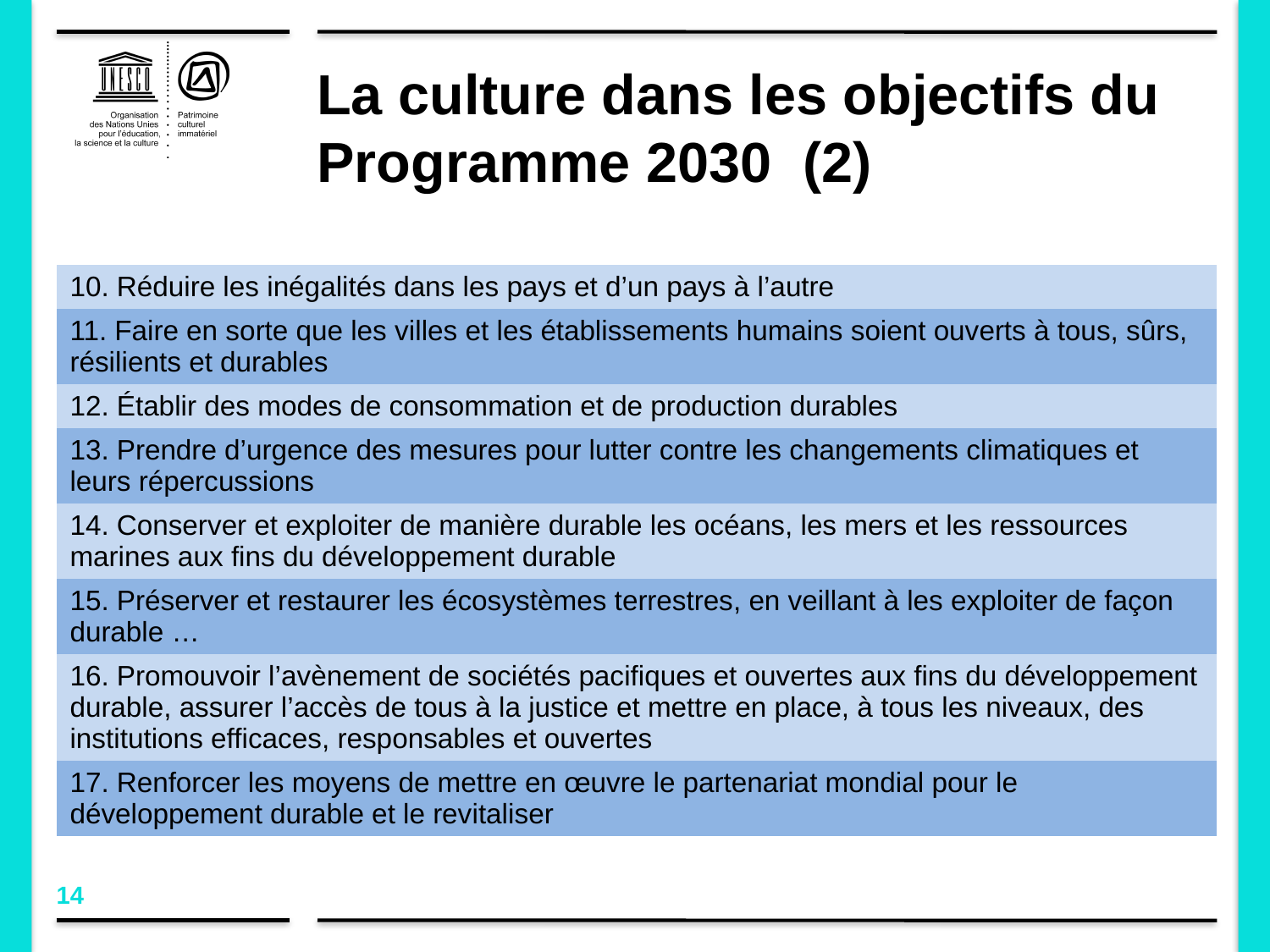

# La culture dans les objectifs du Programme 2030  (2)
| 10. Réduire les inégalités dans les pays et d’un pays à l’autre |
| --- |
| 11. Faire en sorte que les villes et les établissements humains soient ouverts à tous, sûrs, résilients et durables |
| 12. Établir des modes de consommation et de production durables |
| 13. Prendre d’urgence des mesures pour lutter contre les changements climatiques et leurs répercussions |
| 14. Conserver et exploiter de manière durable les océans, les mers et les ressources marines aux fins du développement durable |
| 15. Préserver et restaurer les écosystèmes terrestres, en veillant à les exploiter de façon durable … |
| 16. Promouvoir l’avènement de sociétés pacifiques et ouvertes aux fins du développement durable, assurer l’accès de tous à la justice et mettre en place, à tous les niveaux, des institutions efficaces, responsables et ouvertes |
| 17. Renforcer les moyens de mettre en œuvre le partenariat mondial pour le développement durable et le revitaliser |